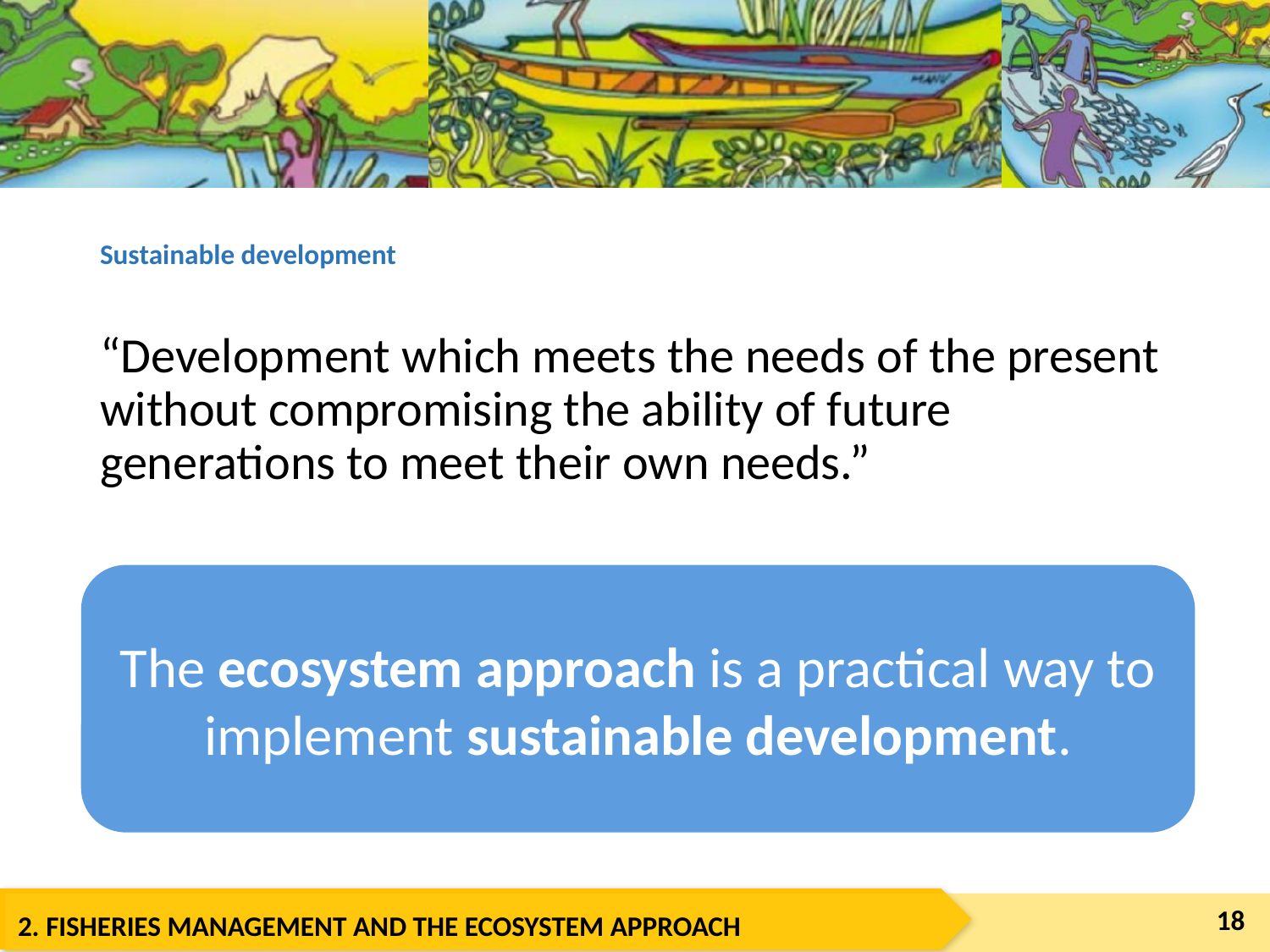

# Sustainable development
“Development which meets the needs of the present without compromising the ability of future generations to meet their own needs.”
The ecosystem approach is a practical way to implement sustainable development.
18